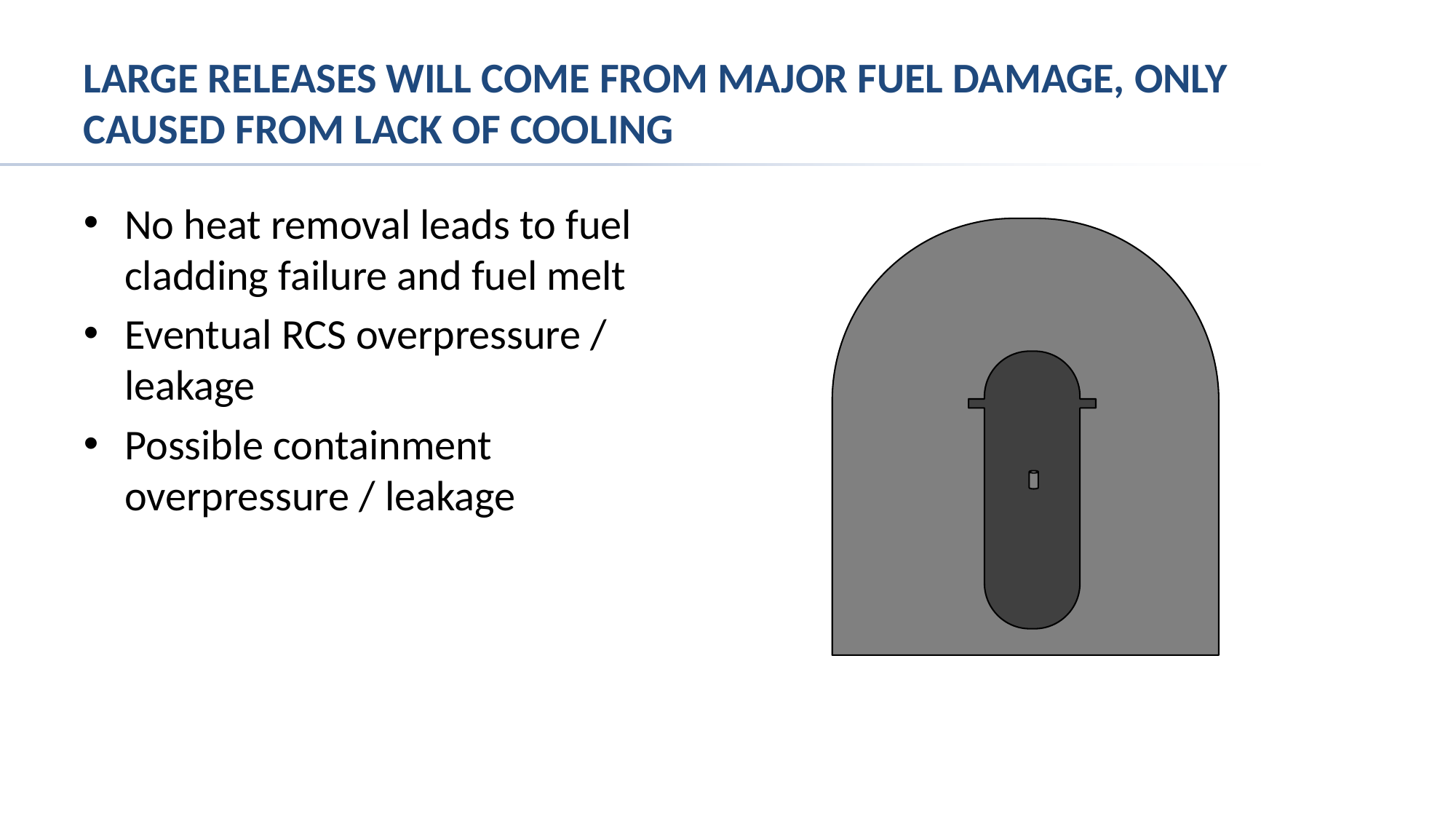

# Large releases will come from major fuel damage, only caused from lack of cooling
No heat removal leads to fuel cladding failure and fuel melt
Eventual RCS overpressure / leakage
Possible containment overpressure / leakage